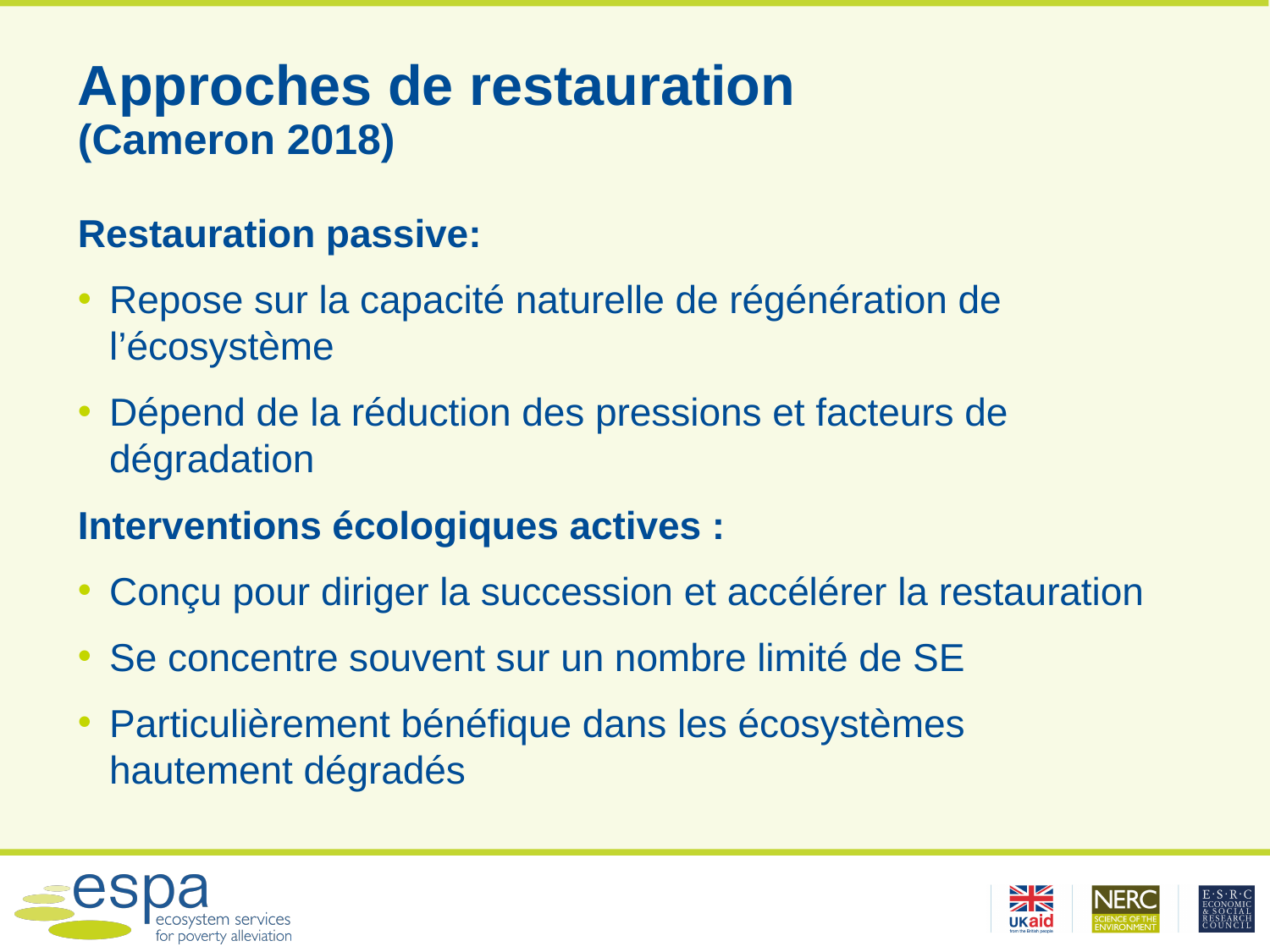

# Approches de restauration (Cameron 2018)
Restauration passive:
Repose sur la capacité naturelle de régénération de l’écosystème
Dépend de la réduction des pressions et facteurs de dégradation
Interventions écologiques actives :
Conçu pour diriger la succession et accélérer la restauration
Se concentre souvent sur un nombre limité de SE
Particulièrement bénéfique dans les écosystèmes hautement dégradés